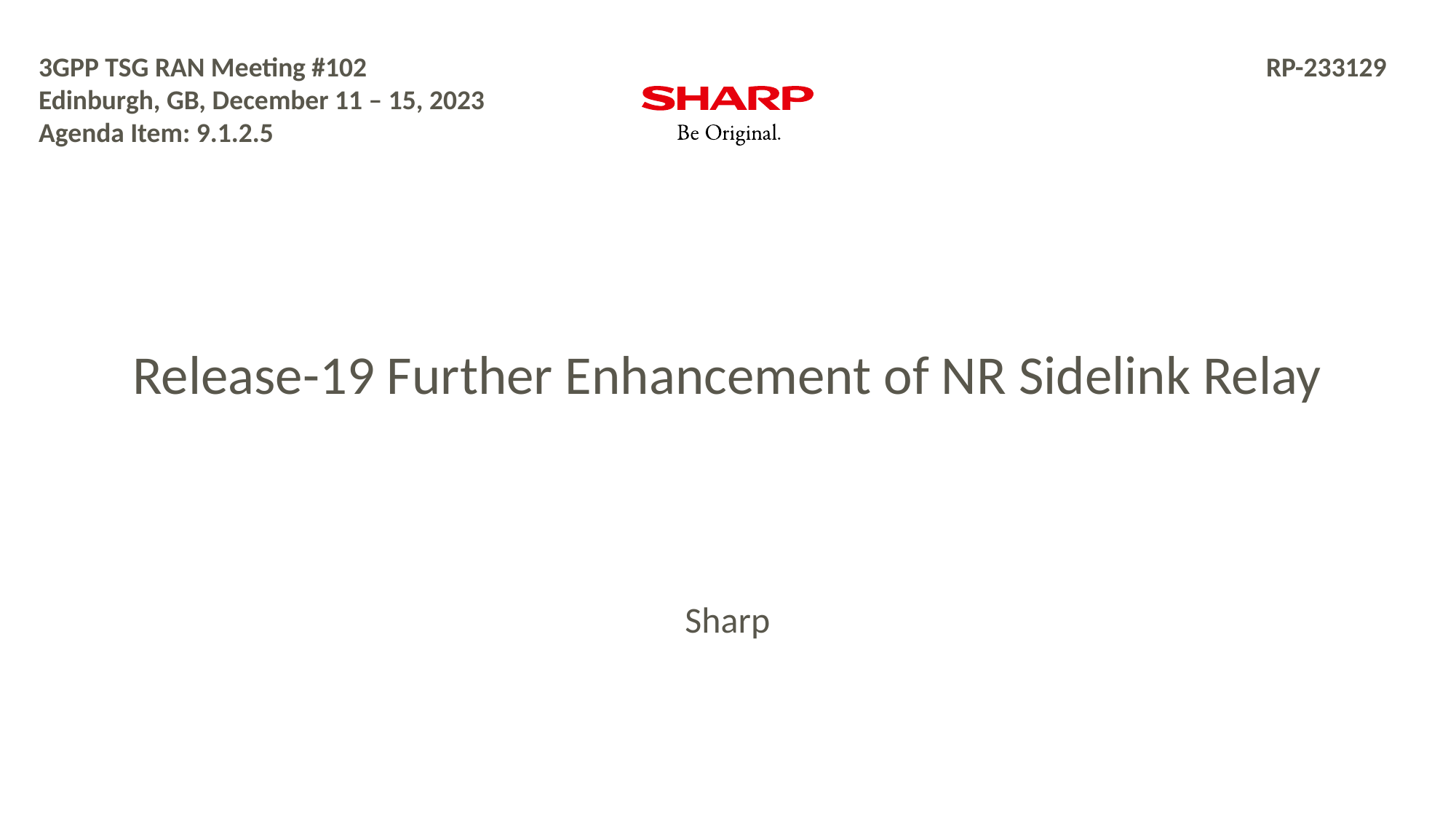

3GPP TSG RAN Meeting #102
Edinburgh, GB, December 11 – 15, 2023
Agenda Item: 9.1.2.5
RP-233129
# Release-19 Further Enhancement of NR Sidelink Relay
Sharp